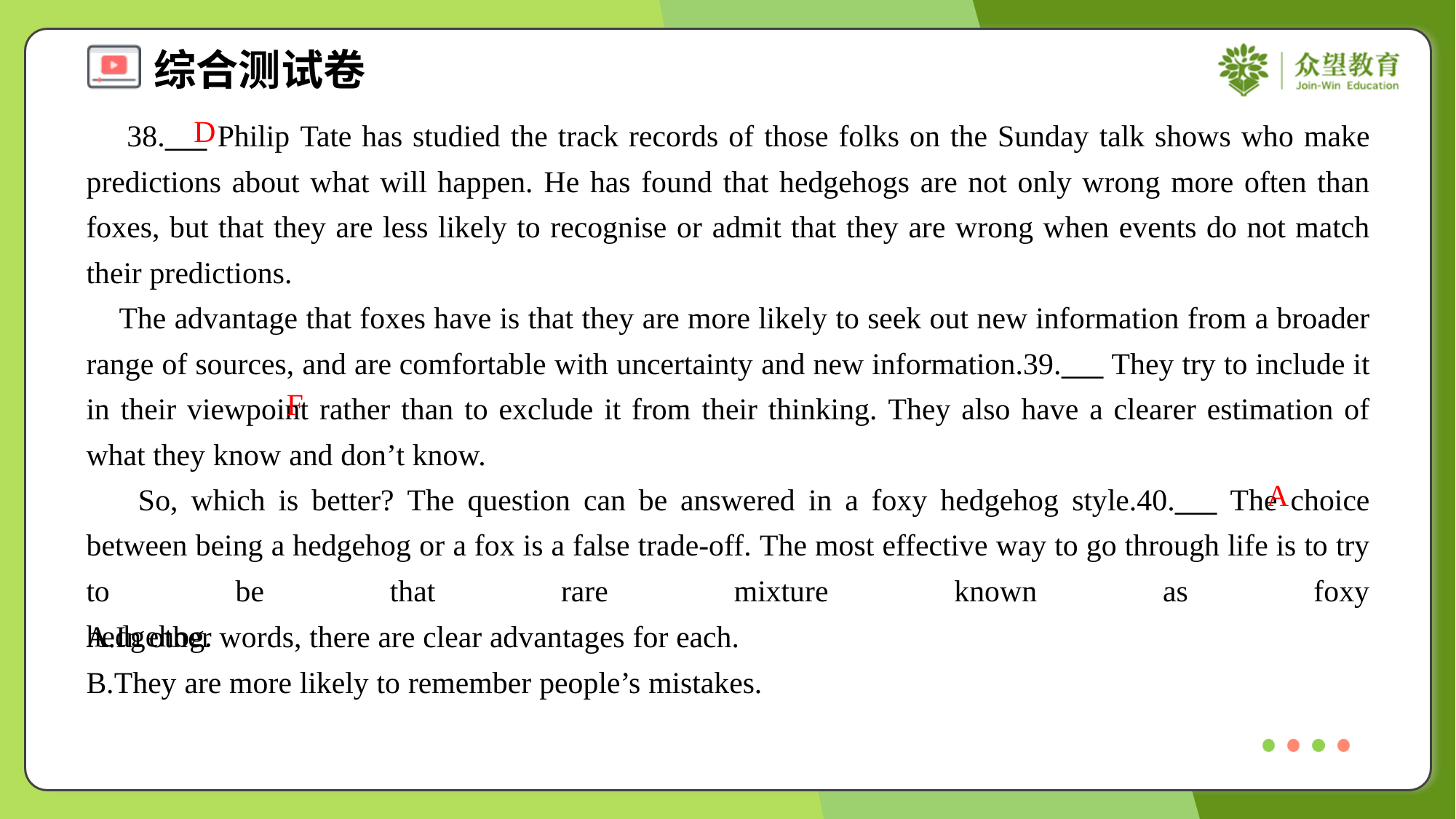

D
    38.___ Philip Tate has studied the track records of those folks on the Sunday talk shows who make predictions about what will happen. He has found that hedgehogs are not only wrong more often than foxes, but that they are less likely to recognise or admit that they are wrong when events do not match their predictions.
    The advantage that foxes have is that they are more likely to seek out new information from a broader range of sources, and are comfortable with uncertainty and new information.39.___ They try to include it in their viewpoint rather than to exclude it from their thinking. They also have a clearer estimation of what they know and don’t know.
    So, which is better? The question can be answered in a foxy hedgehog style.40.___ The choice between being a hedgehog or a fox is a false trade-off. The most effective way to go through life is to try to be that rare mixture known as foxy hedgehog.#1.5
F
A
A.In other words, there are clear advantages for each.
B.They are more likely to remember people’s mistakes.